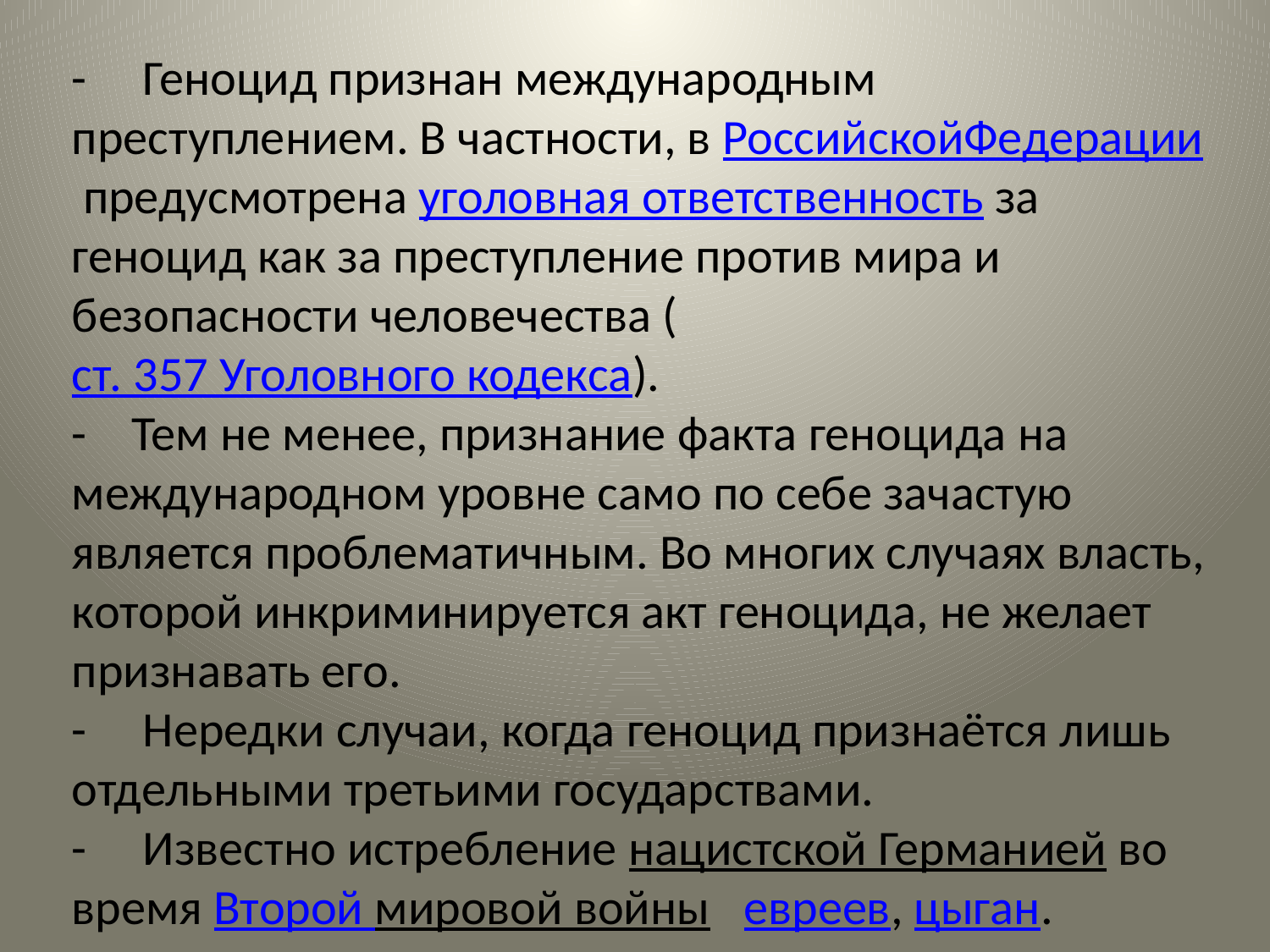

-     Геноцид признан международным преступлением. В частности, в РоссийскойФедерации  предусмотрена уголовная ответственность за геноцид как за преступление против мира и безопасности человечества (ст. 357 Уголовного кодекса).
-    Тем не менее, признание факта геноцида на международном уровне само по себе зачастую является проблематичным. Во многих случаях власть, которой инкриминируется акт геноцида, не желает признавать его.
-     Нередки случаи, когда геноцид признаётся лишь отдельными третьими государствами.
-     Известно истребление нацистской Германией во время Второй мировой войны   евреев, цыган.